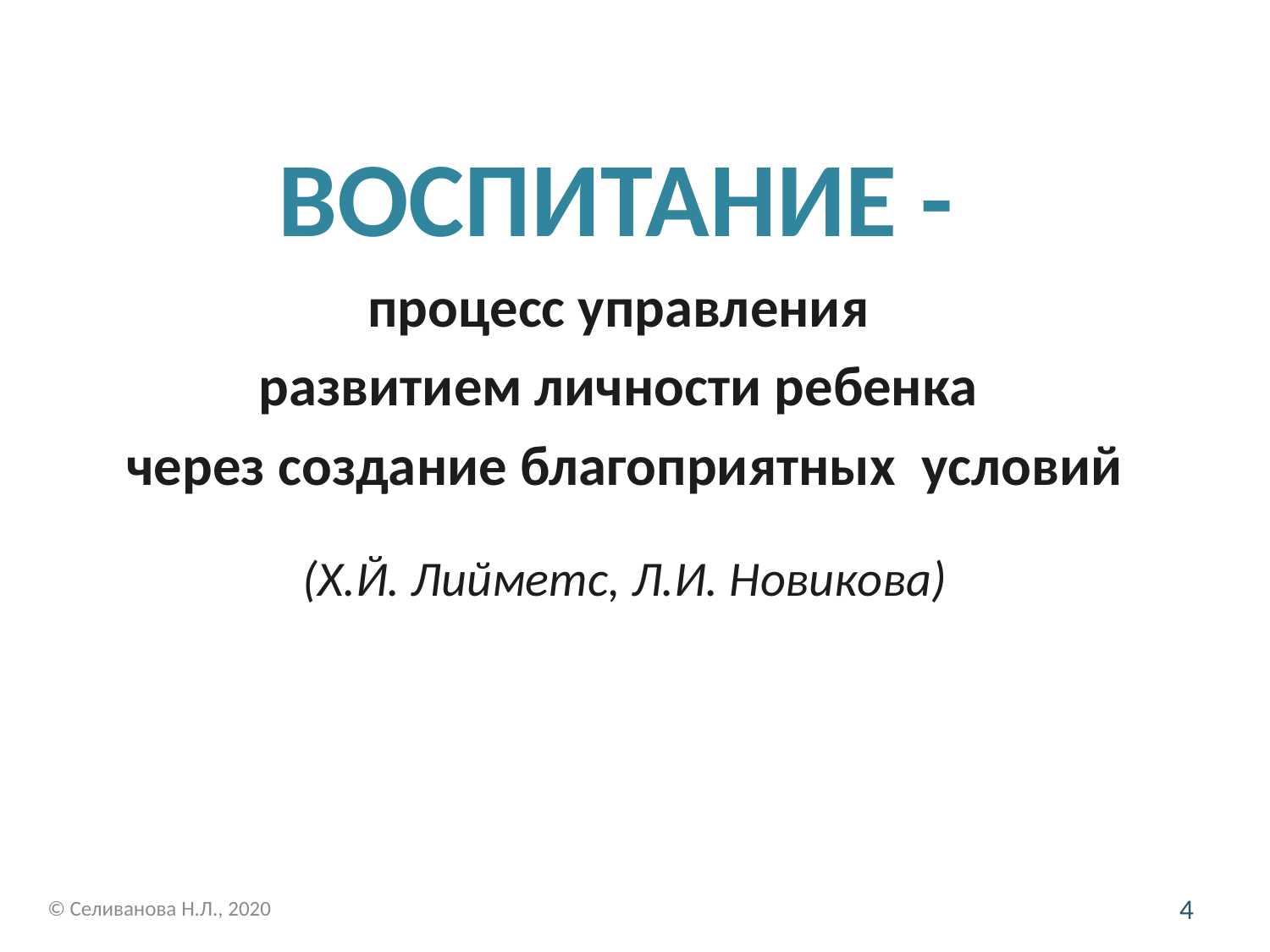

ВОСПИТАНИЕ -
процесс управления
развитием личности ребенка
через создание благоприятных  условий
(Х.Й. Лийметс, Л.И. Новикова)

© Селиванова Н.Л., 2020
4